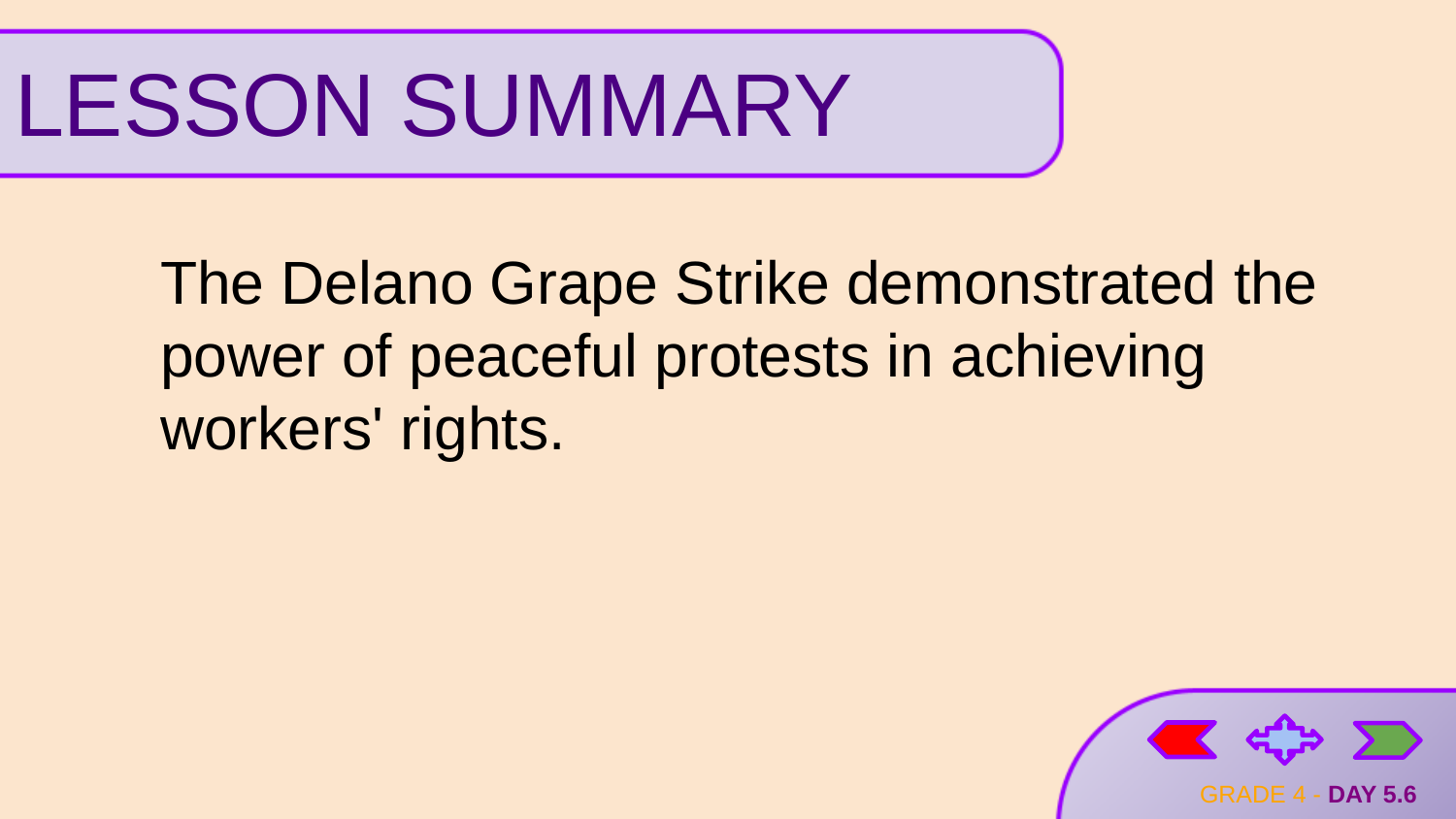

# LESSON SUMMARY

The Delano Grape Strike demonstrated the power of peaceful protests in achieving workers' rights.

GRADE 4 - DAY 5.6